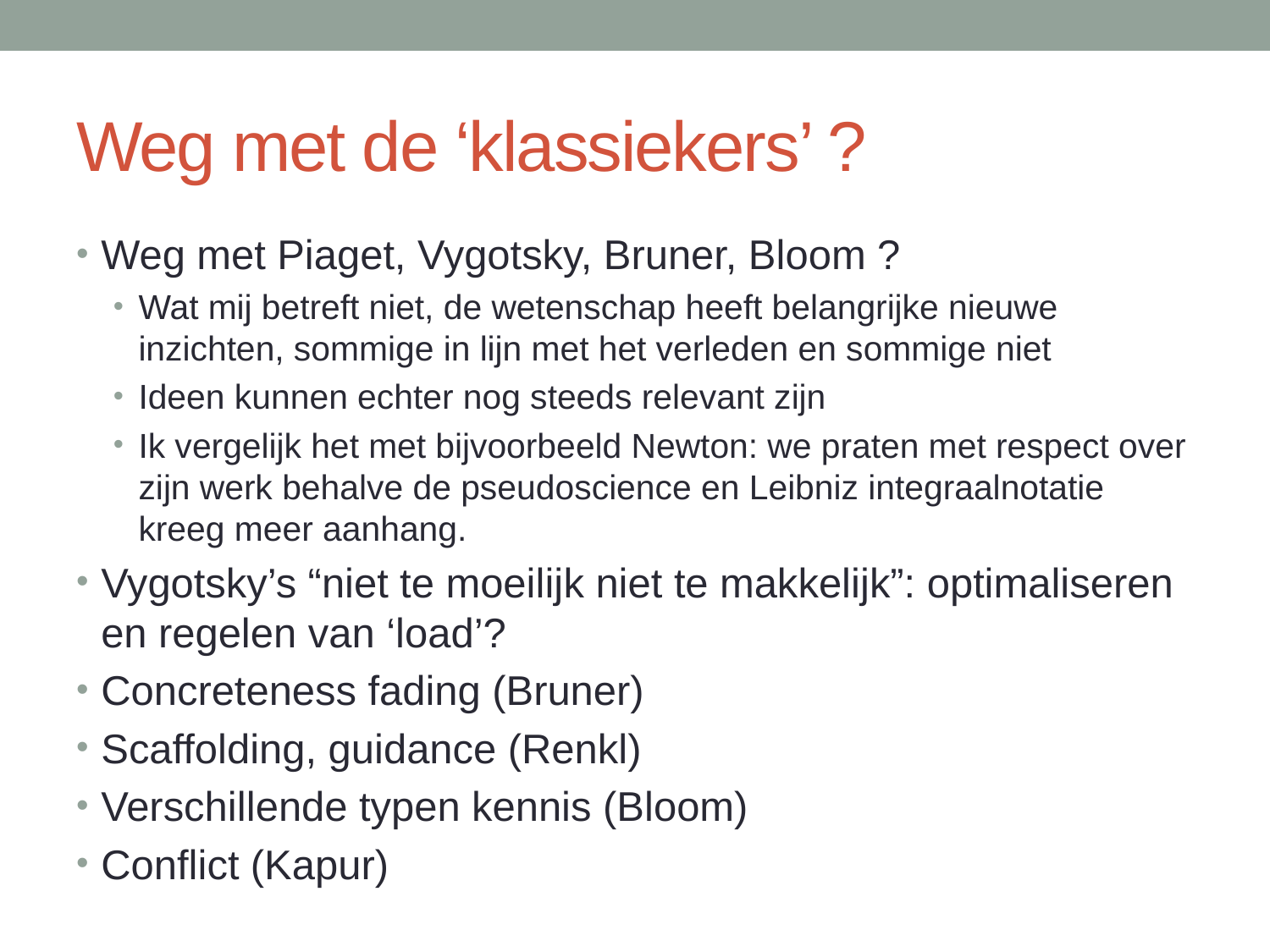

# Weg met de ‘klassiekers’ ?
Weg met Piaget, Vygotsky, Bruner, Bloom ?
Wat mij betreft niet, de wetenschap heeft belangrijke nieuwe inzichten, sommige in lijn met het verleden en sommige niet
Ideen kunnen echter nog steeds relevant zijn
Ik vergelijk het met bijvoorbeeld Newton: we praten met respect over zijn werk behalve de pseudoscience en Leibniz integraalnotatie kreeg meer aanhang.
Vygotsky’s “niet te moeilijk niet te makkelijk”: optimaliseren en regelen van ‘load’?
Concreteness fading (Bruner)
Scaffolding, guidance (Renkl)
Verschillende typen kennis (Bloom)
Conflict (Kapur)